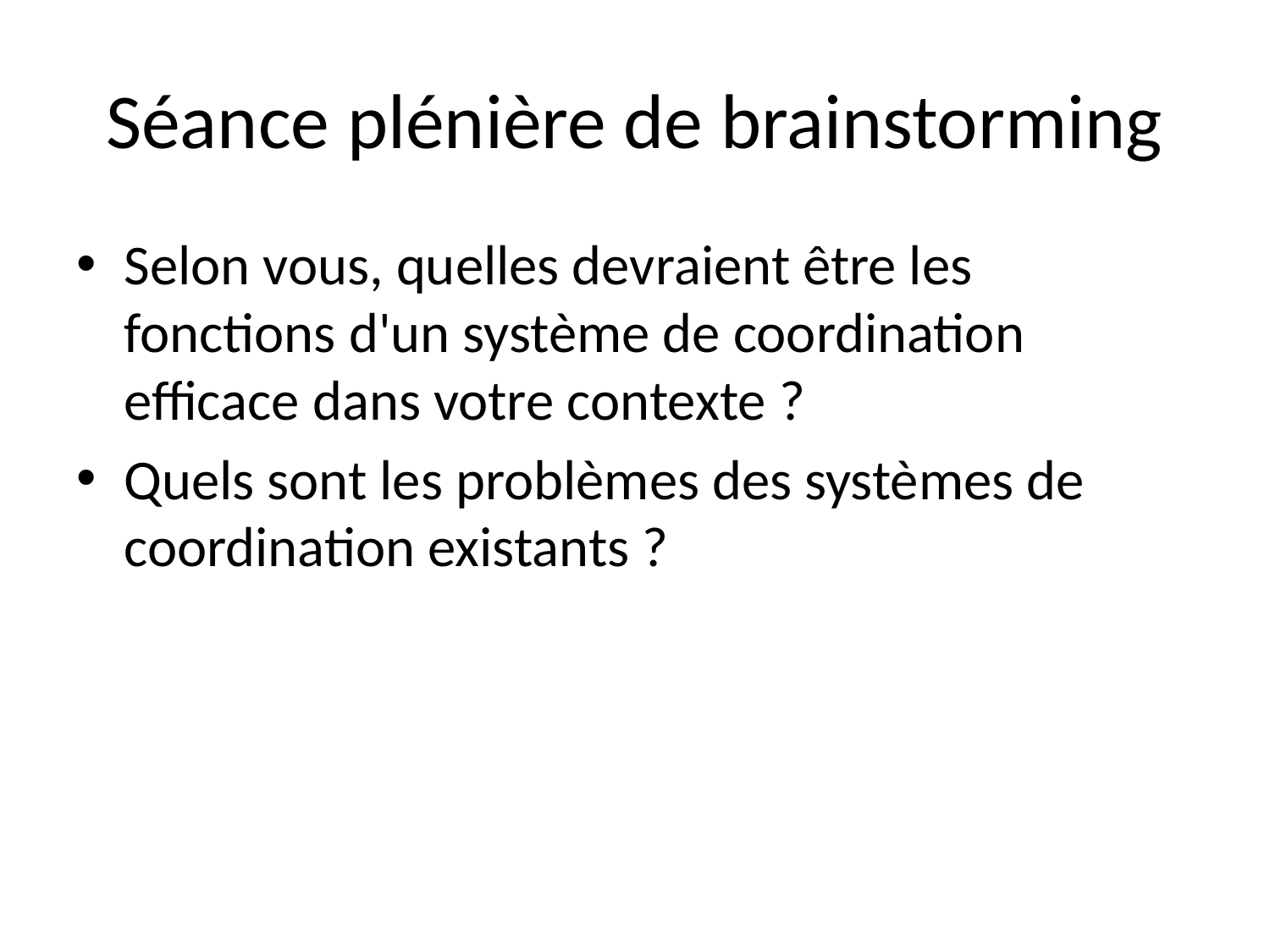

# Séance plénière de brainstorming
Selon vous, quelles devraient être les fonctions d'un système de coordination efficace dans votre contexte ?
Quels sont les problèmes des systèmes de coordination existants ?